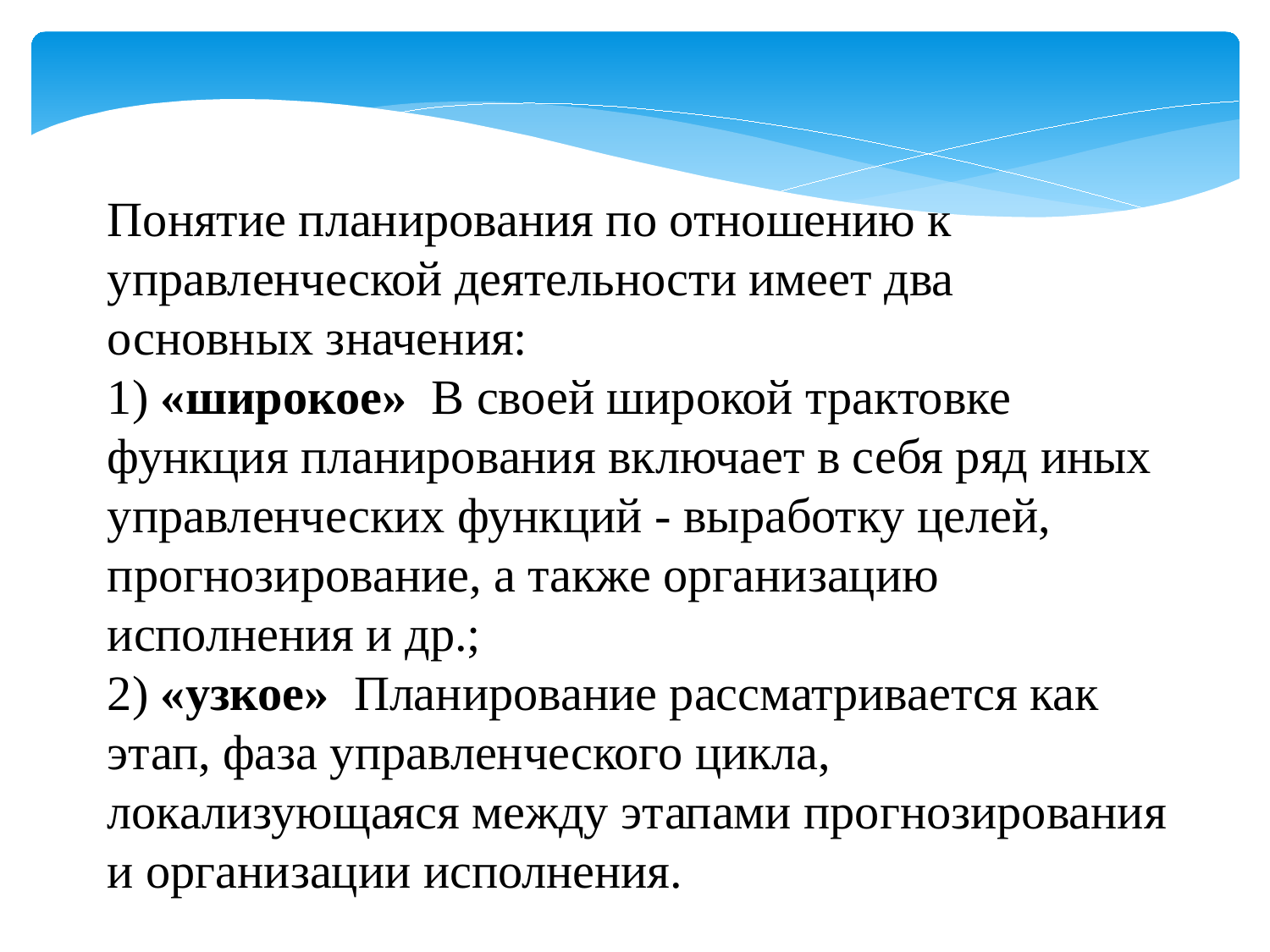

Понятие планирования по отношению к управленческой деятельности имеет два основных значения:
1) «широкое»  В своей широкой трактовке функция планирования включает в себя ряд иных управленческих функций - выработку целей, прогнозирование, а также организацию исполнения и др.;
2) «узкое»  Планирование рассматривается как этап, фаза управленческого цикла, локализующаяся между этапами прогнозирования и организации исполнения.